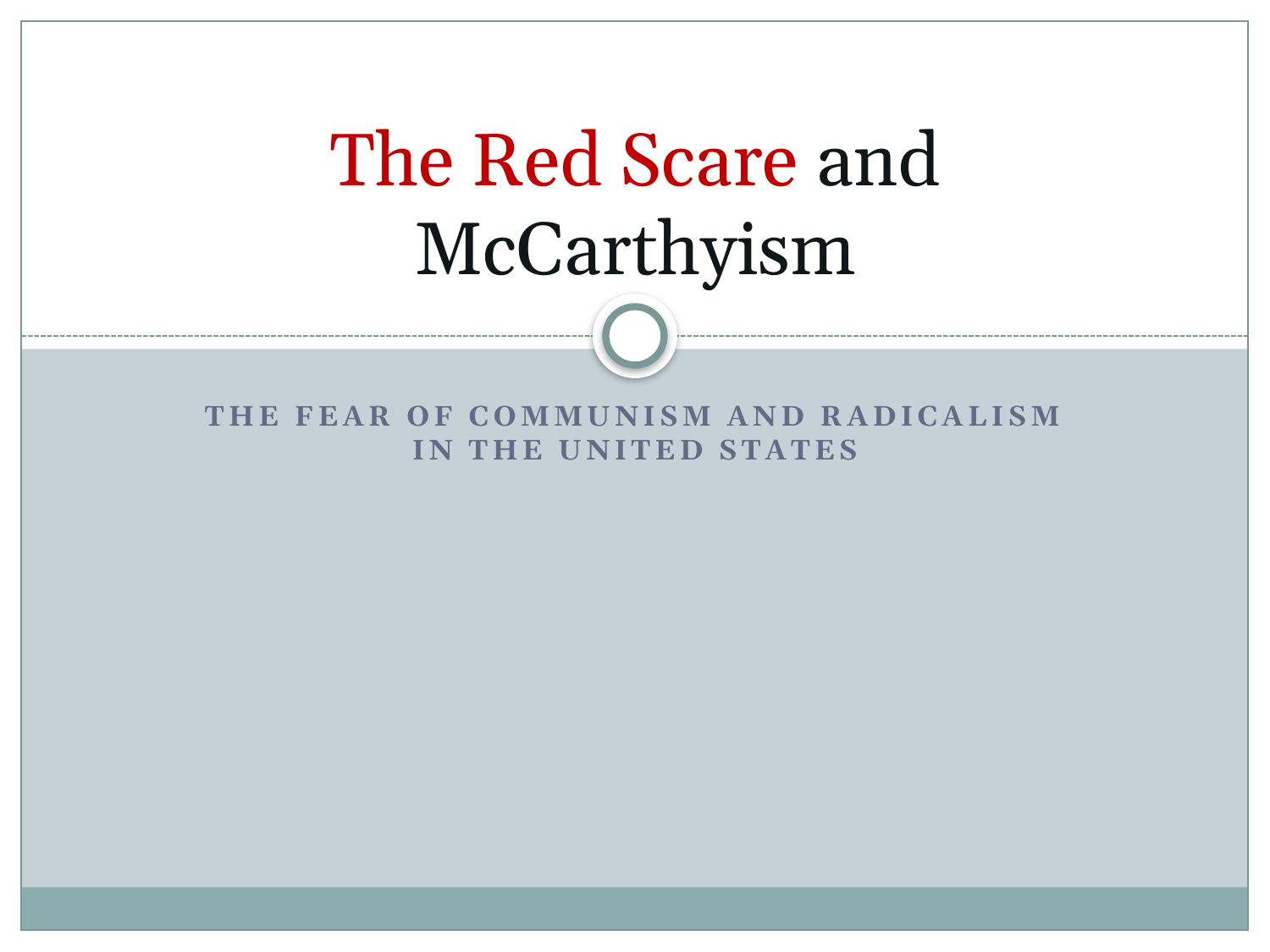

# The Red Scare and McCarthyism
The fear of communism and radicalism in the united States